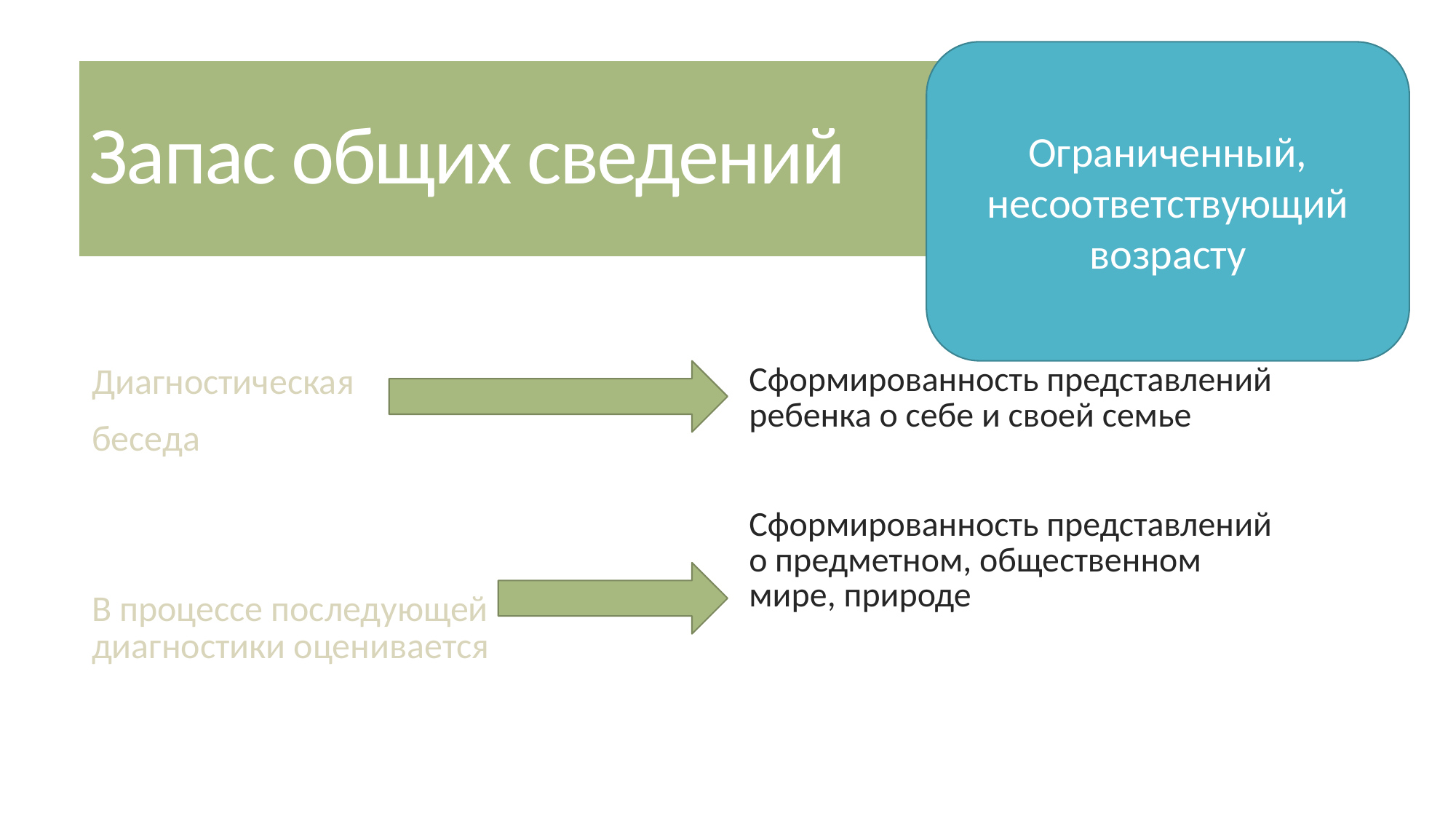

Ограниченный, несоответствующий возрасту
# Запас общих сведений

Диагностическая
беседа

В процессе последующей диагностики оценивается

Сформированность представлений ребенка о себе и своей семье

Сформированность представлений о предметном, общественном мире, природе